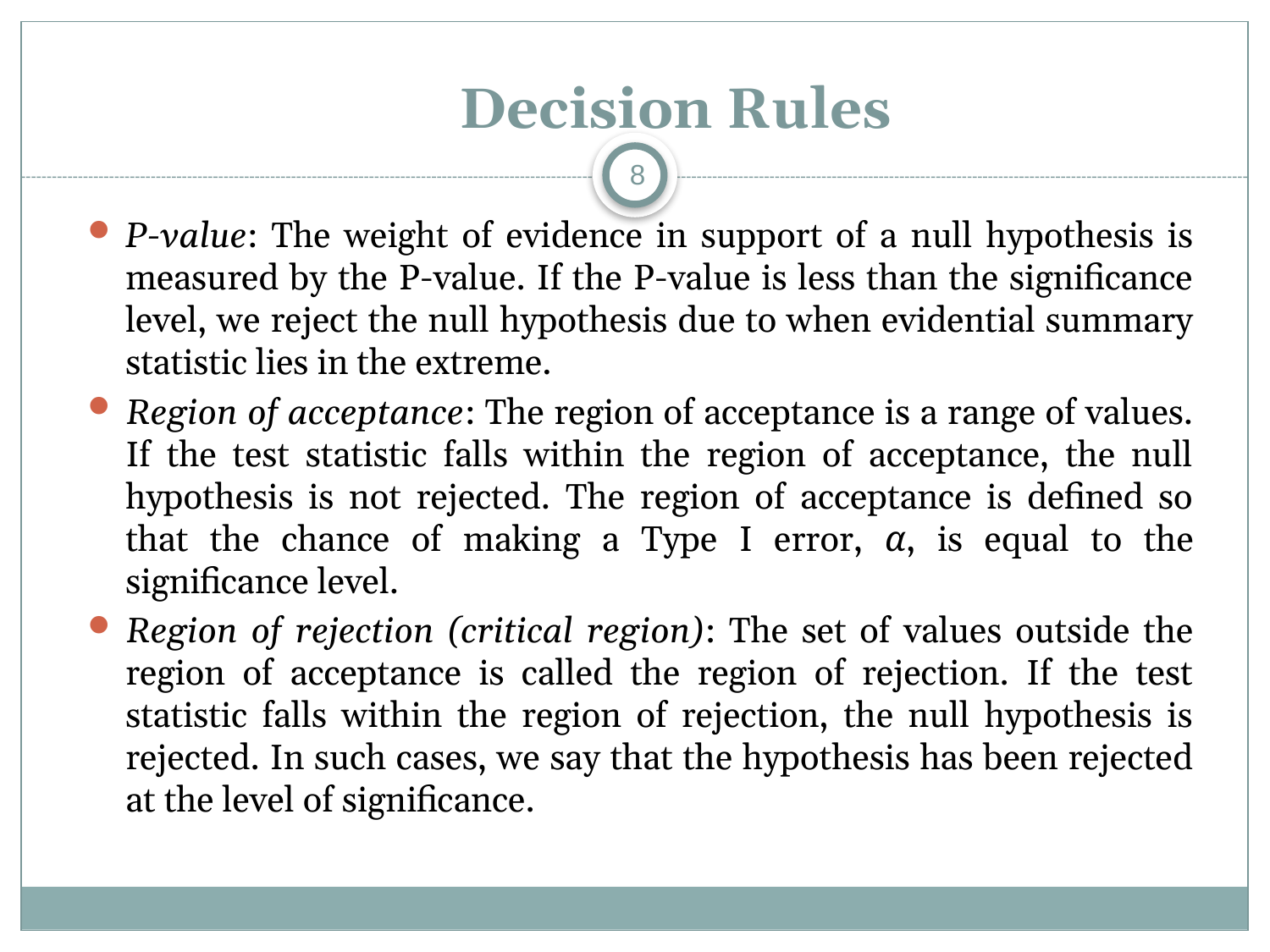

# Decision Rules
8
P-value: The weight of evidence in support of a null hypothesis is measured by the P-value. If the P-value is less than the significance level, we reject the null hypothesis due to when evidential summary statistic lies in the extreme.
Region of acceptance: The region of acceptance is a range of values. If the test statistic falls within the region of acceptance, the null hypothesis is not rejected. The region of acceptance is defined so that the chance of making a Type I error, α, is equal to the significance level.
Region of rejection (critical region): The set of values outside the region of acceptance is called the region of rejection. If the test statistic falls within the region of rejection, the null hypothesis is rejected. In such cases, we say that the hypothesis has been rejected at the level of significance.